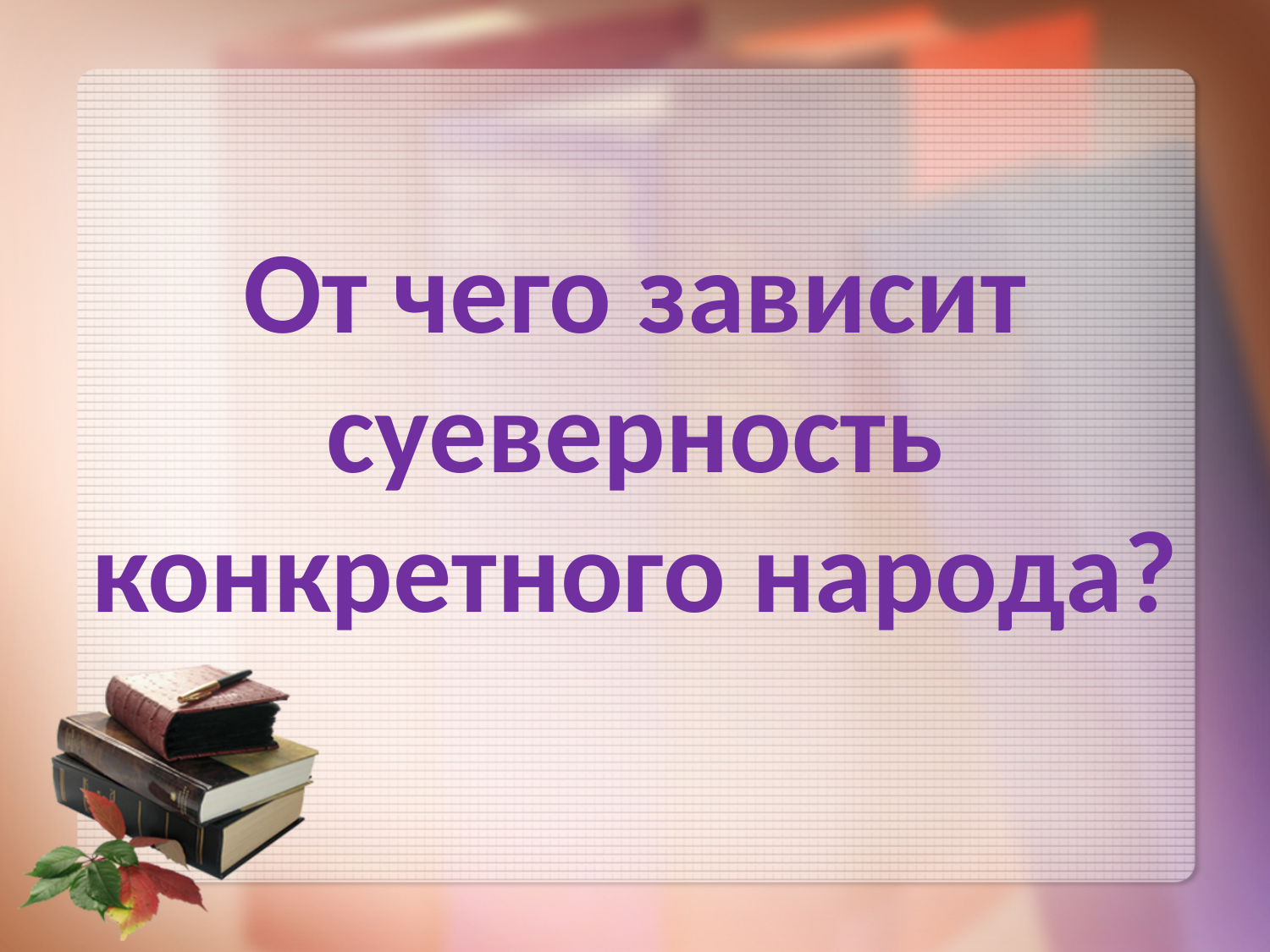

# От чего зависит суеверность конкретного народа?